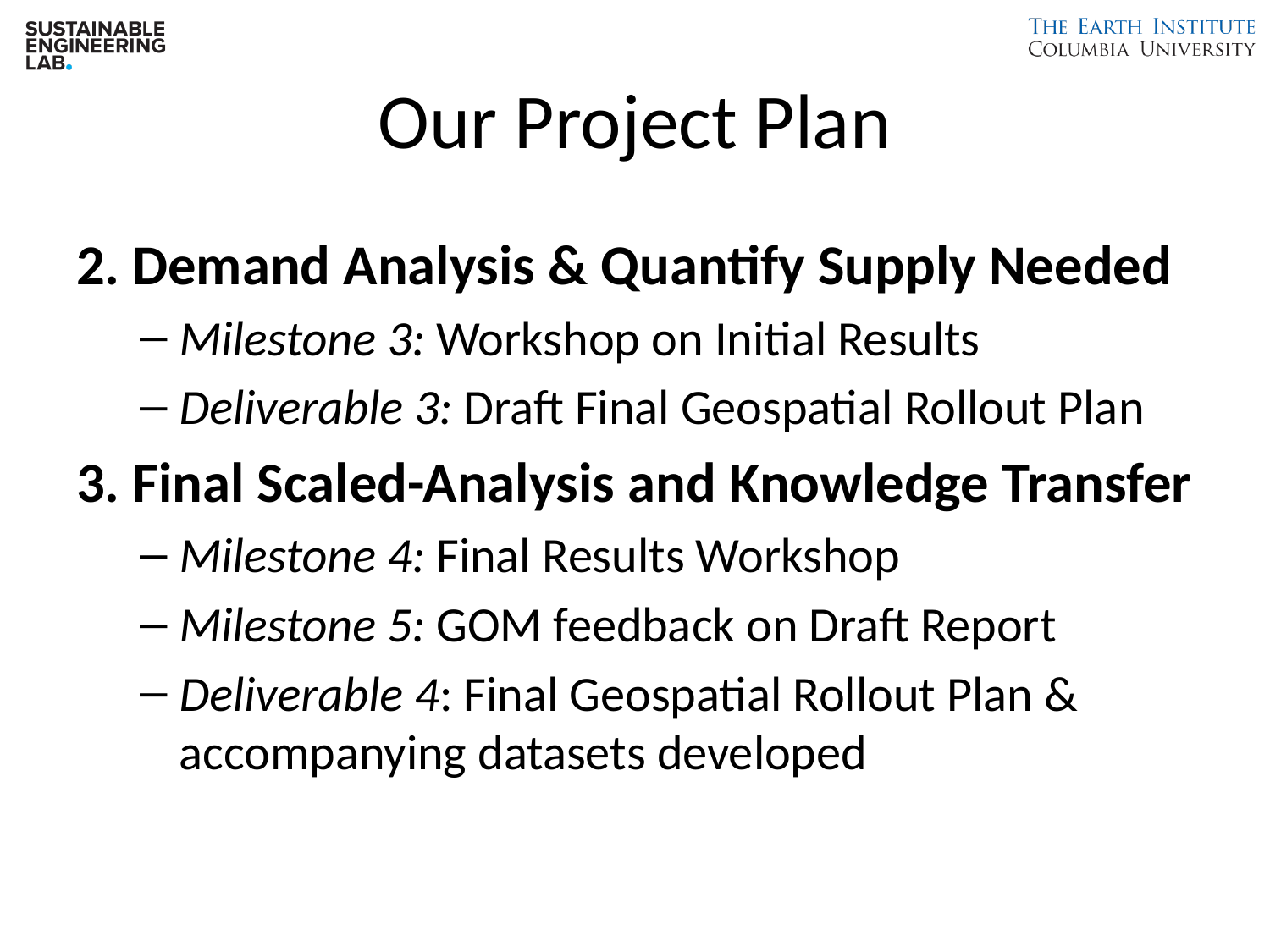

# Our Project Plan
2. Demand Analysis & Quantify Supply Needed
Milestone 3: Workshop on Initial Results
Deliverable 3: Draft Final Geospatial Rollout Plan
3. Final Scaled-Analysis and Knowledge Transfer
Milestone 4: Final Results Workshop
Milestone 5: GOM feedback on Draft Report
Deliverable 4: Final Geospatial Rollout Plan & accompanying datasets developed